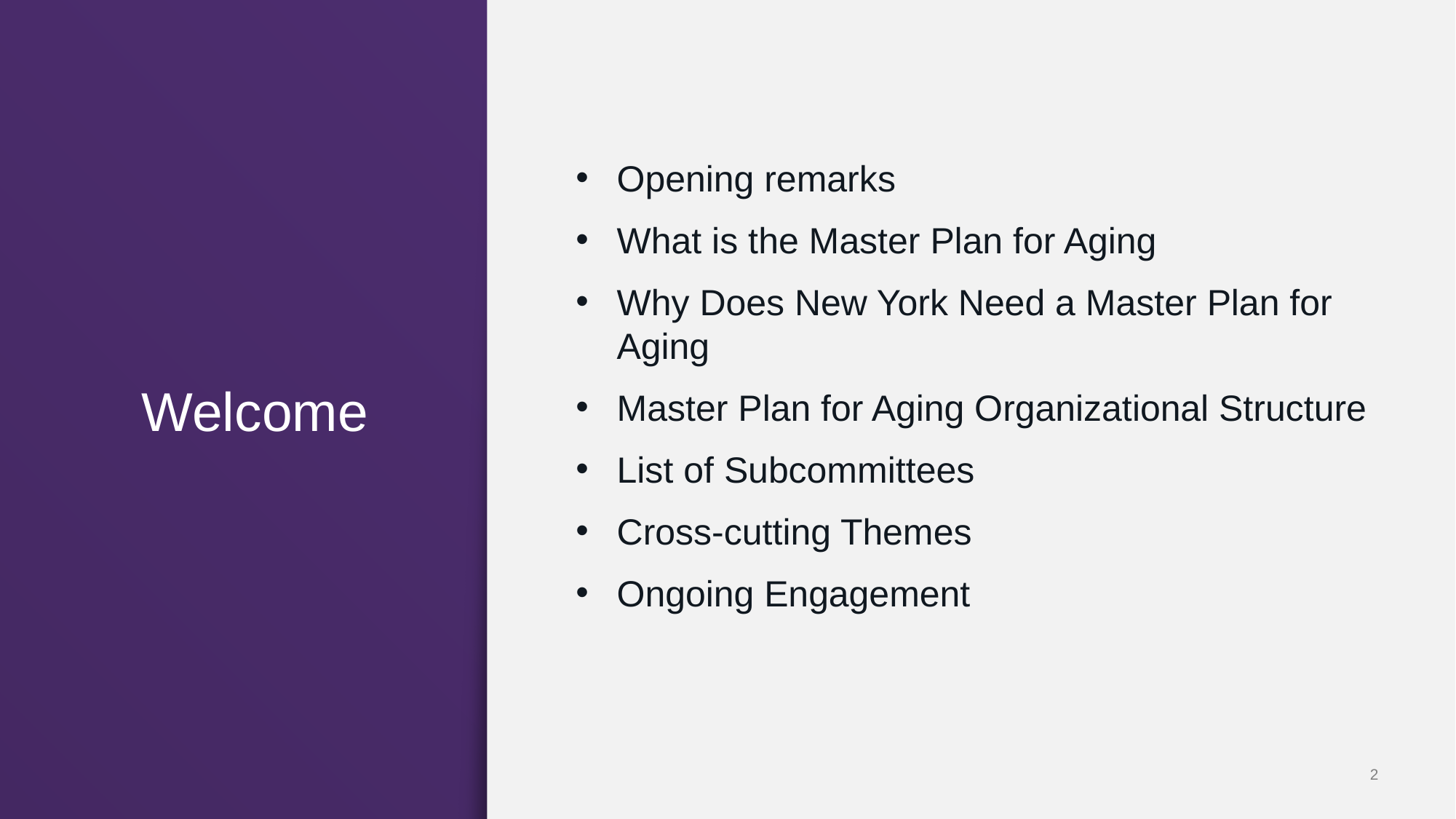

Opening remarks
What is the Master Plan for Aging
Why Does New York Need a Master Plan for Aging
Master Plan for Aging Organizational Structure
List of Subcommittees
Cross-cutting Themes
Ongoing Engagement

Welcome